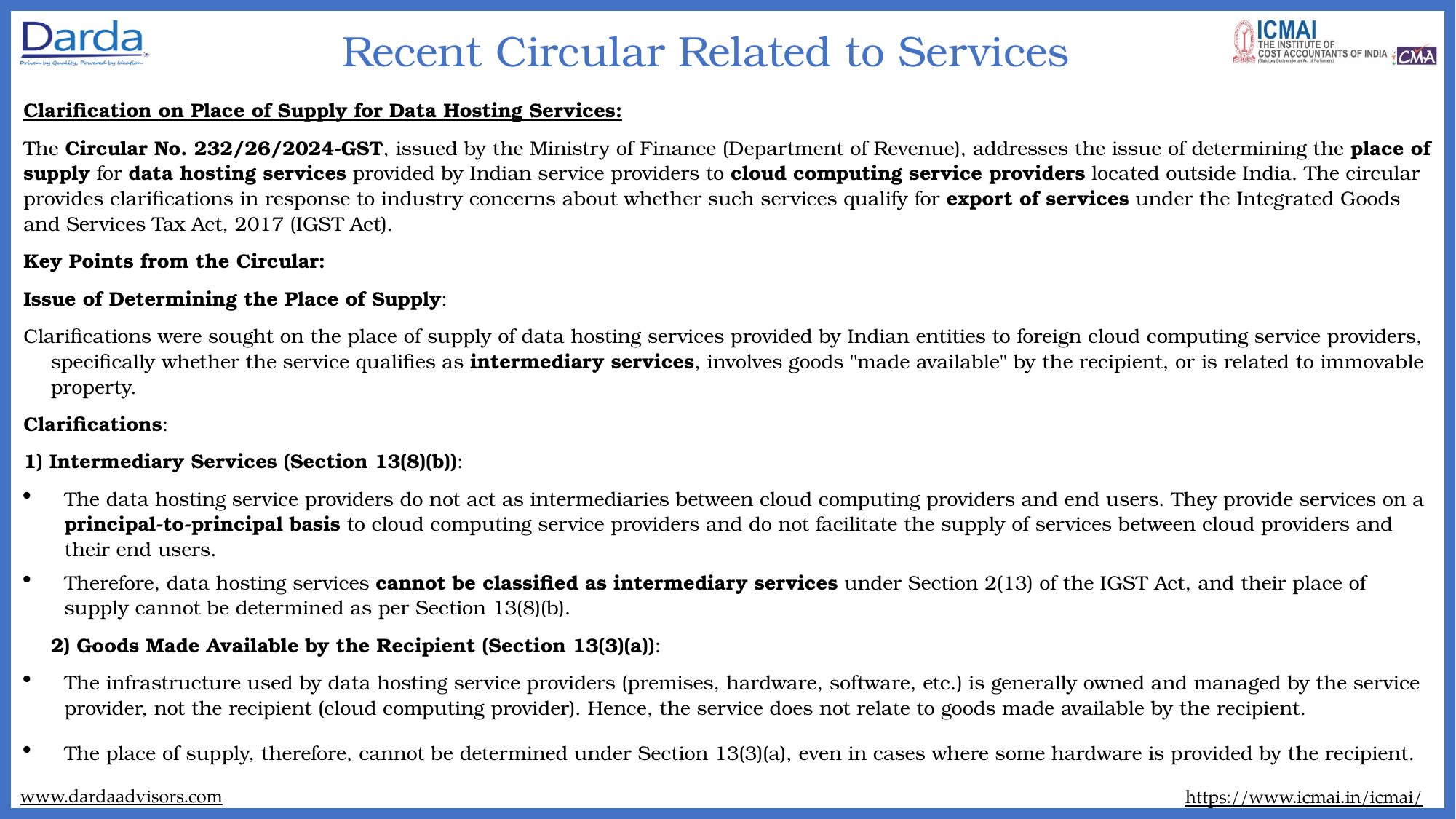

Recent Circular Related to Services
Clarification on Place of Supply for Data Hosting Services:
The Circular No. 232/26/2024-GST, issued by the Ministry of Finance (Department of Revenue), addresses the issue of determining the place of supply for data hosting services provided by Indian service providers to cloud computing service providers located outside India. The circular provides clarifications in response to industry concerns about whether such services qualify for export of services under the Integrated Goods and Services Tax Act, 2017 (IGST Act).
Key Points from the Circular:
Issue of Determining the Place of Supply:
Clarifications were sought on the place of supply of data hosting services provided by Indian entities to foreign cloud computing service providers, specifically whether the service qualifies as intermediary services, involves goods "made available" by the recipient, or is related to immovable property.
Clarifications:
1) Intermediary Services (Section 13(8)(b)):
The data hosting service providers do not act as intermediaries between cloud computing providers and end users. They provide services on a principal-to-principal basis to cloud computing service providers and do not facilitate the supply of services between cloud providers and their end users.

Therefore, data hosting services cannot be classified as intermediary services under Section 2(13) of the IGST Act, and their place of supply cannot be determined as per Section 13(8)(b).
2) Goods Made Available by the Recipient (Section 13(3)(a)):
The infrastructure used by data hosting service providers (premises, hardware, software, etc.) is generally owned and managed by the service provider, not the recipient (cloud computing provider). Hence, the service does not relate to goods made available by the recipient.

The place of supply, therefore, cannot be determined under Section 13(3)(a), even in cases where some hardware is provided by the recipient.